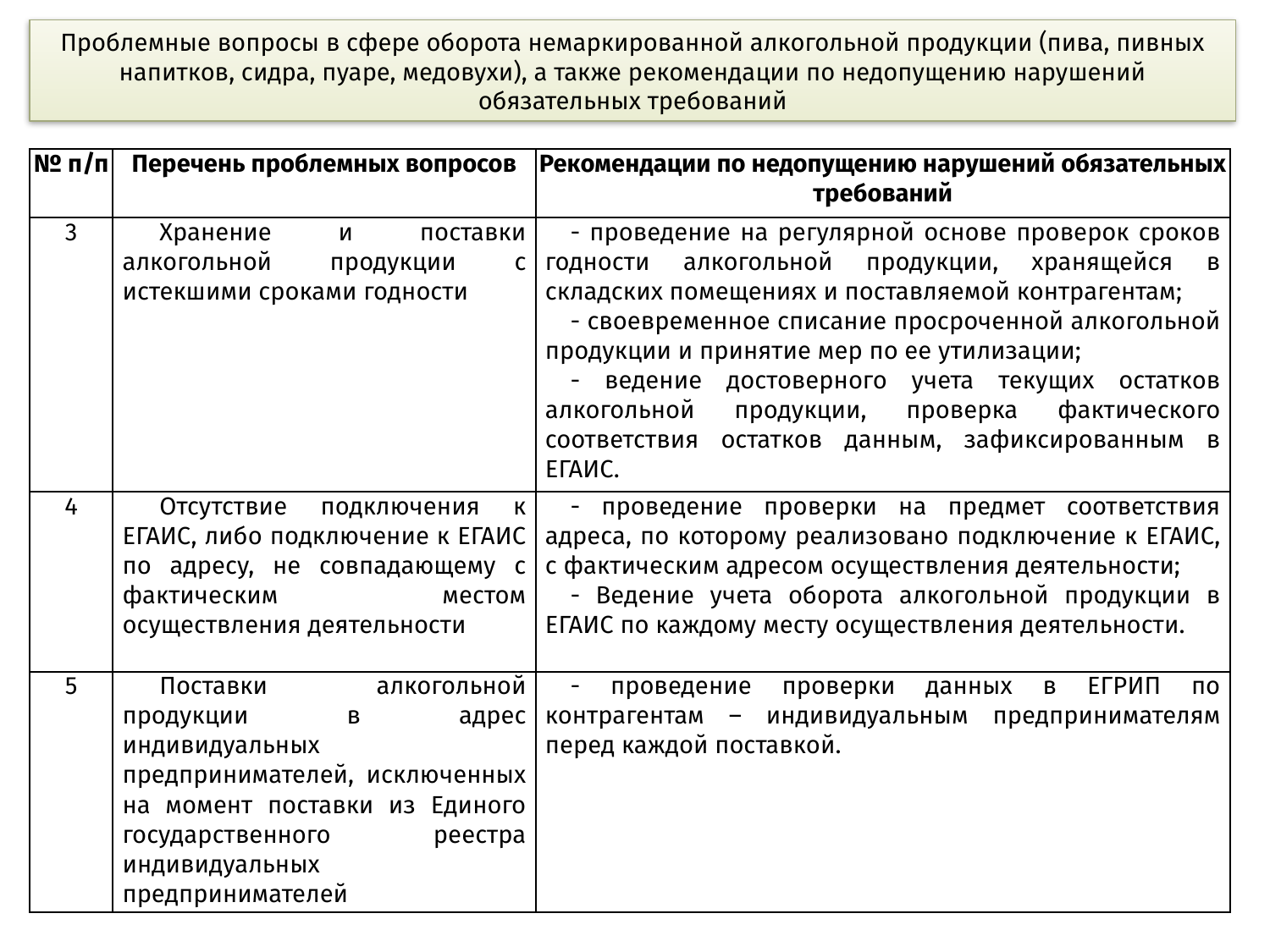

Проблемные вопросы в сфере оборота немаркированной алкогольной продукции (пива, пивных напитков, сидра, пуаре, медовухи), а также рекомендации по недопущению нарушений обязательных требований
| № п/п | Перечень проблемных вопросов | Рекомендации по недопущению нарушений обязательных требований |
| --- | --- | --- |
| 3 | Хранение и поставки алкогольной продукции с истекшими сроками годности | - проведение на регулярной основе проверок сроков годности алкогольной продукции, хранящейся в складских помещениях и поставляемой контрагентам; - своевременное списание просроченной алкогольной продукции и принятие мер по ее утилизации; - ведение достоверного учета текущих остатков алкогольной продукции, проверка фактического соответствия остатков данным, зафиксированным в ЕГАИС. |
| 4 | Отсутствие подключения к ЕГАИС, либо подключение к ЕГАИС по адресу, не совпадающему с фактическим местом осуществления деятельности | - проведение проверки на предмет соответствия адреса, по которому реализовано подключение к ЕГАИС, с фактическим адресом осуществления деятельности; - Ведение учета оборота алкогольной продукции в ЕГАИС по каждому месту осуществления деятельности. |
| 5 | Поставки алкогольной продукции в адрес индивидуальных предпринимателей, исключенных на момент поставки из Единого государственного реестра индивидуальных предпринимателей | - проведение проверки данных в ЕГРИП по контрагентам – индивидуальным предпринимателям перед каждой поставкой. |